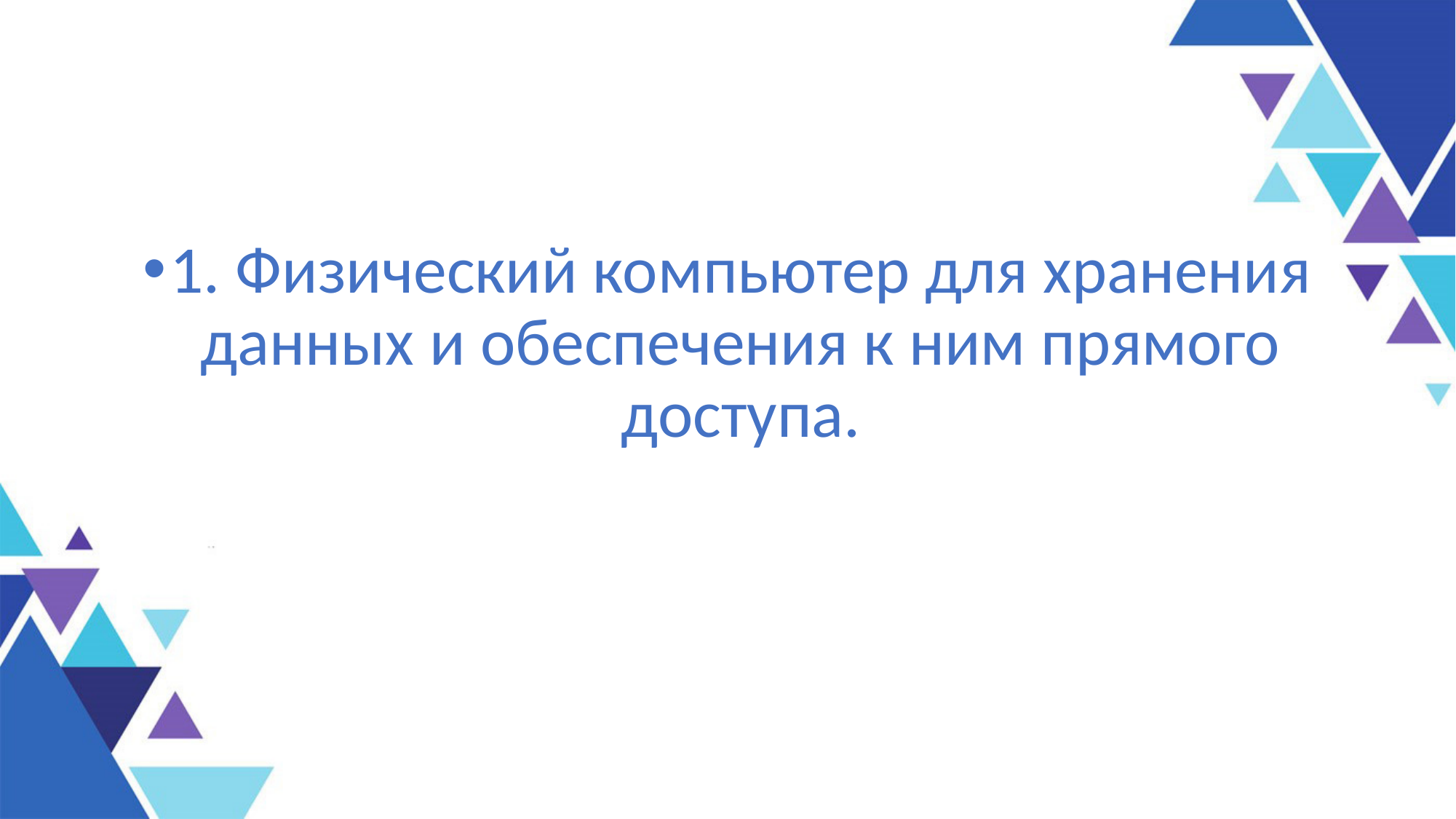

1. Физический компьютер для хранения данных и обеспечения к ним прямого доступа.